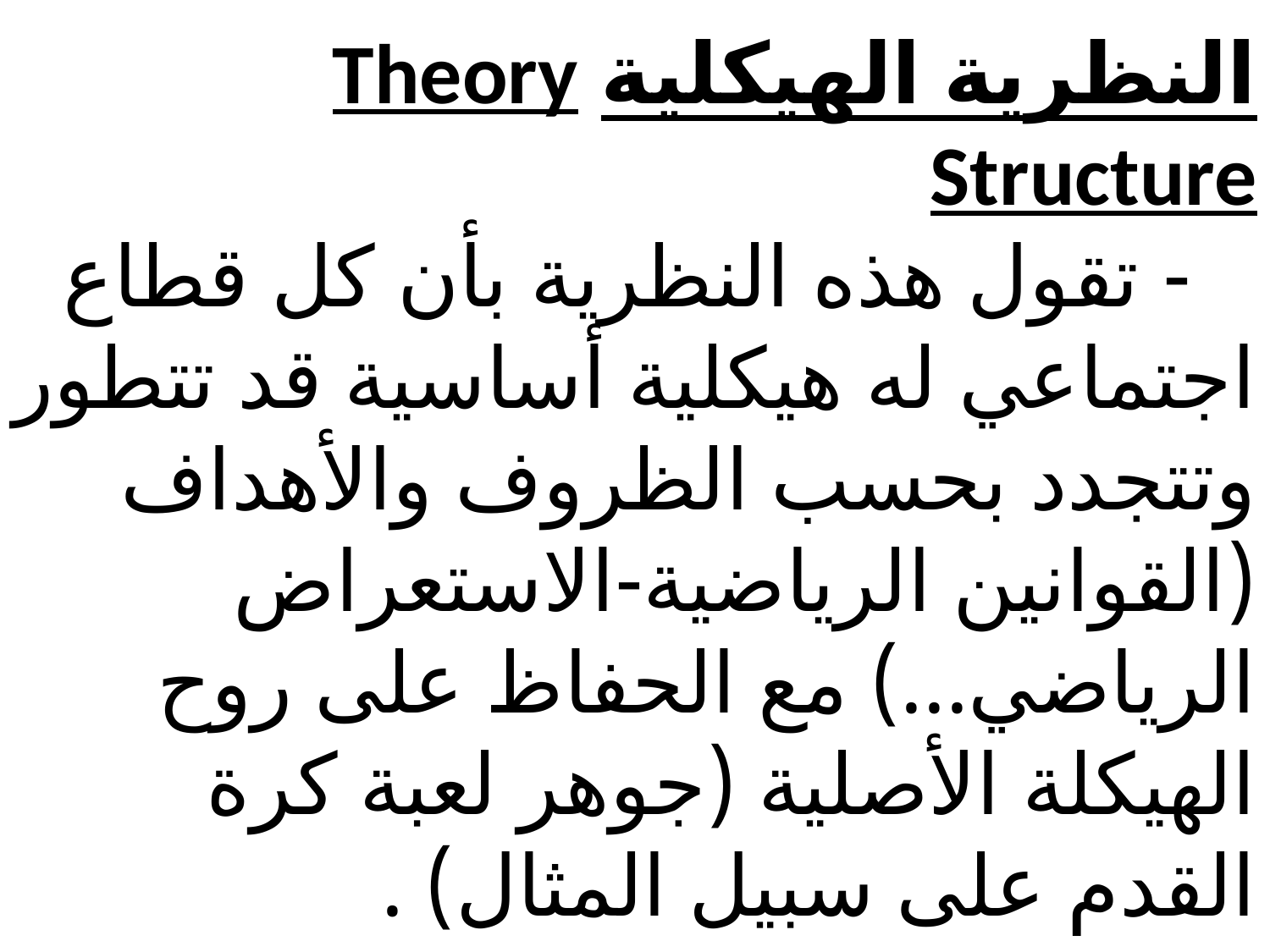

# النظرية الهيكلية Theory Structure - تقول هذه النظرية بأن كل قطاع اجتماعي له هيكلية أساسية قد تتطور وتتجدد بحسب الظروف والأهداف (القوانين الرياضية-الاستعراض الرياضي...) مع الحفاظ على روح الهيكلة الأصلية (جوهر لعبة كرة القدم على سبيل المثال) .